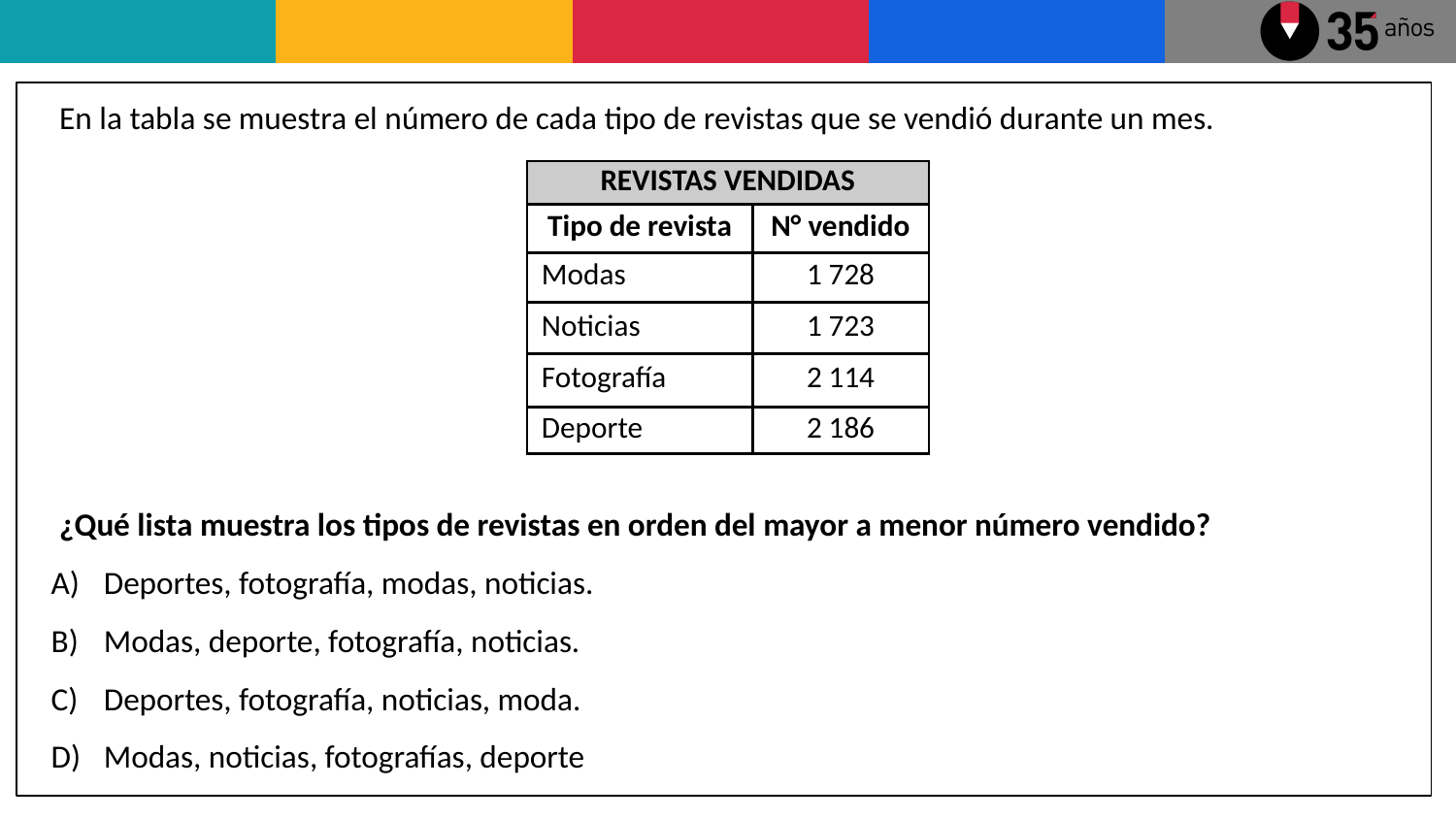

En la tabla se muestra el número de cada tipo de revistas que se vendió durante un mes.

¿Qué lista muestra los tipos de revistas en orden del mayor a menor número vendido?
Deportes, fotografía, modas, noticias.
Modas, deporte, fotografía, noticias.
Deportes, fotografía, noticias, moda.
Modas, noticias, fotografías, deporte

| REVISTAS VENDIDAS |  |
| --- | --- |
| Tipo de revista | N° vendido |
| Modas | 1 728 |
| Noticias | 1 723 |
| Fotografía | 2 114 |
| Deporte | 2 186 |